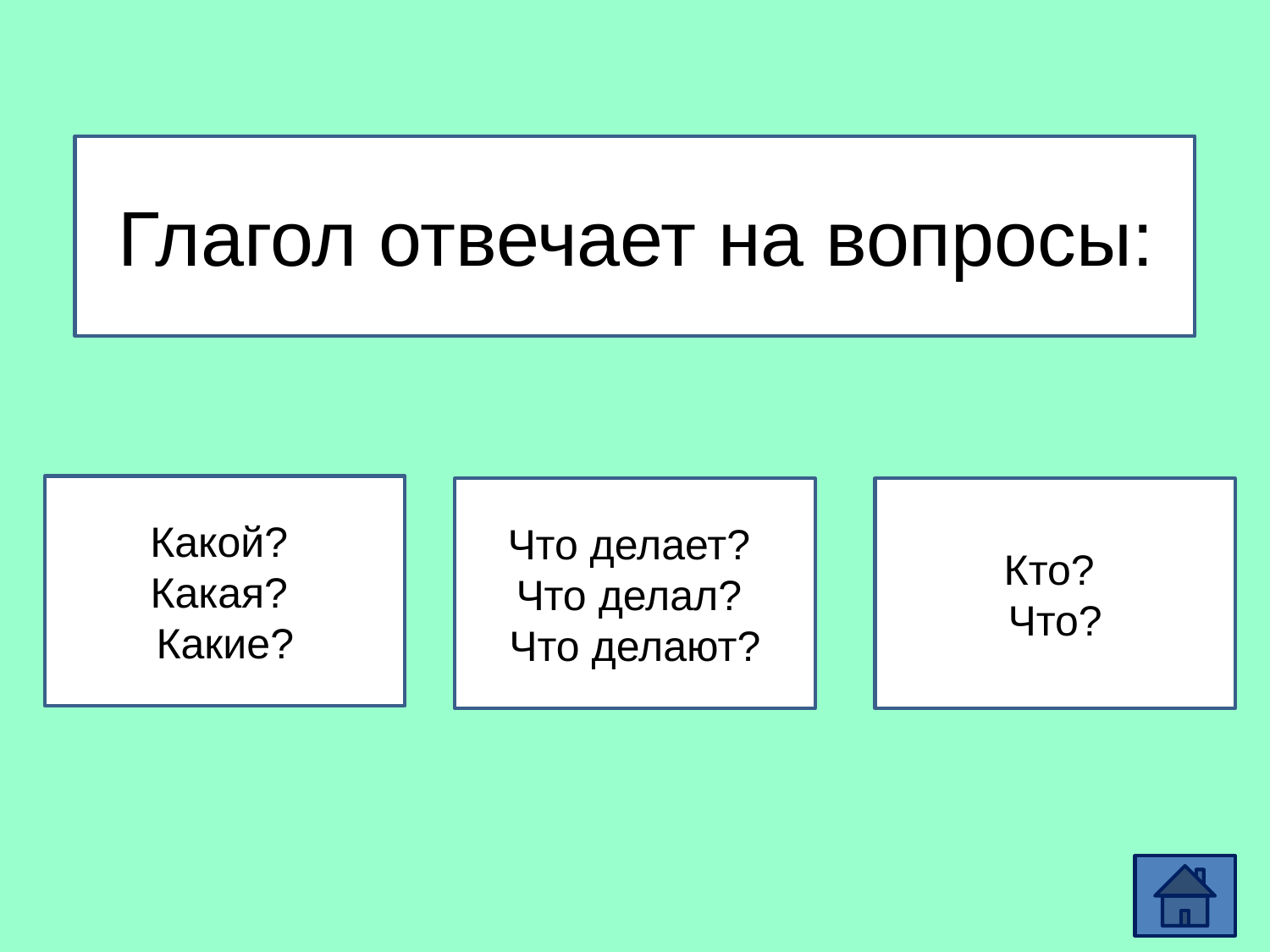

# Глагол отвечает на вопросы:
Какой?
Какая?
Какие?
Что делает?
Что делал?
Что делают?
Кто?
Что?